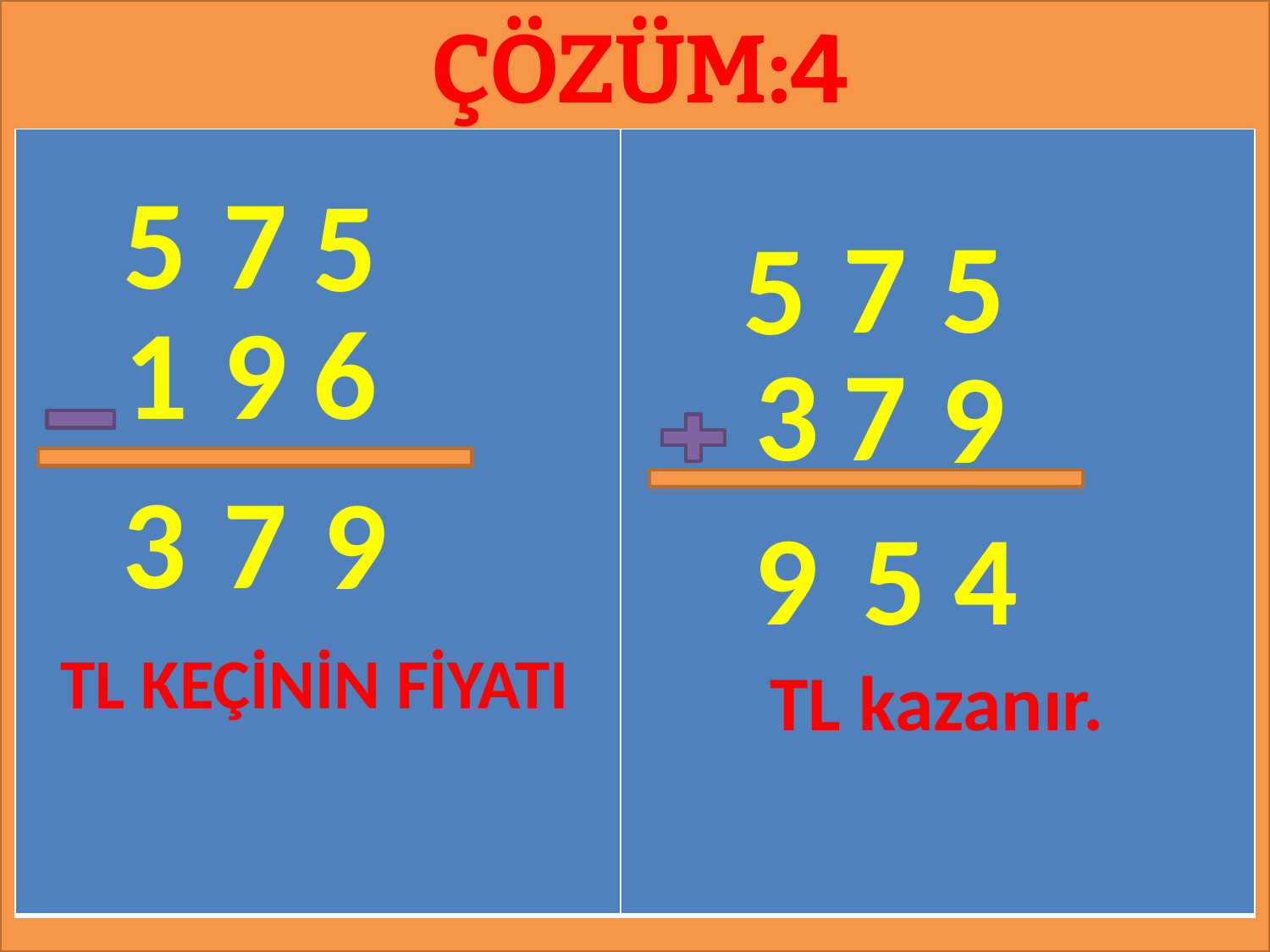

ÇÖZÜM:4
#
|  |  |
| --- | --- |
7
5
5
5
7
5
1
9
6
3
7
9

3
7
9
4
9
5
TL KEÇİNİN FİYATI
TL kazanır.